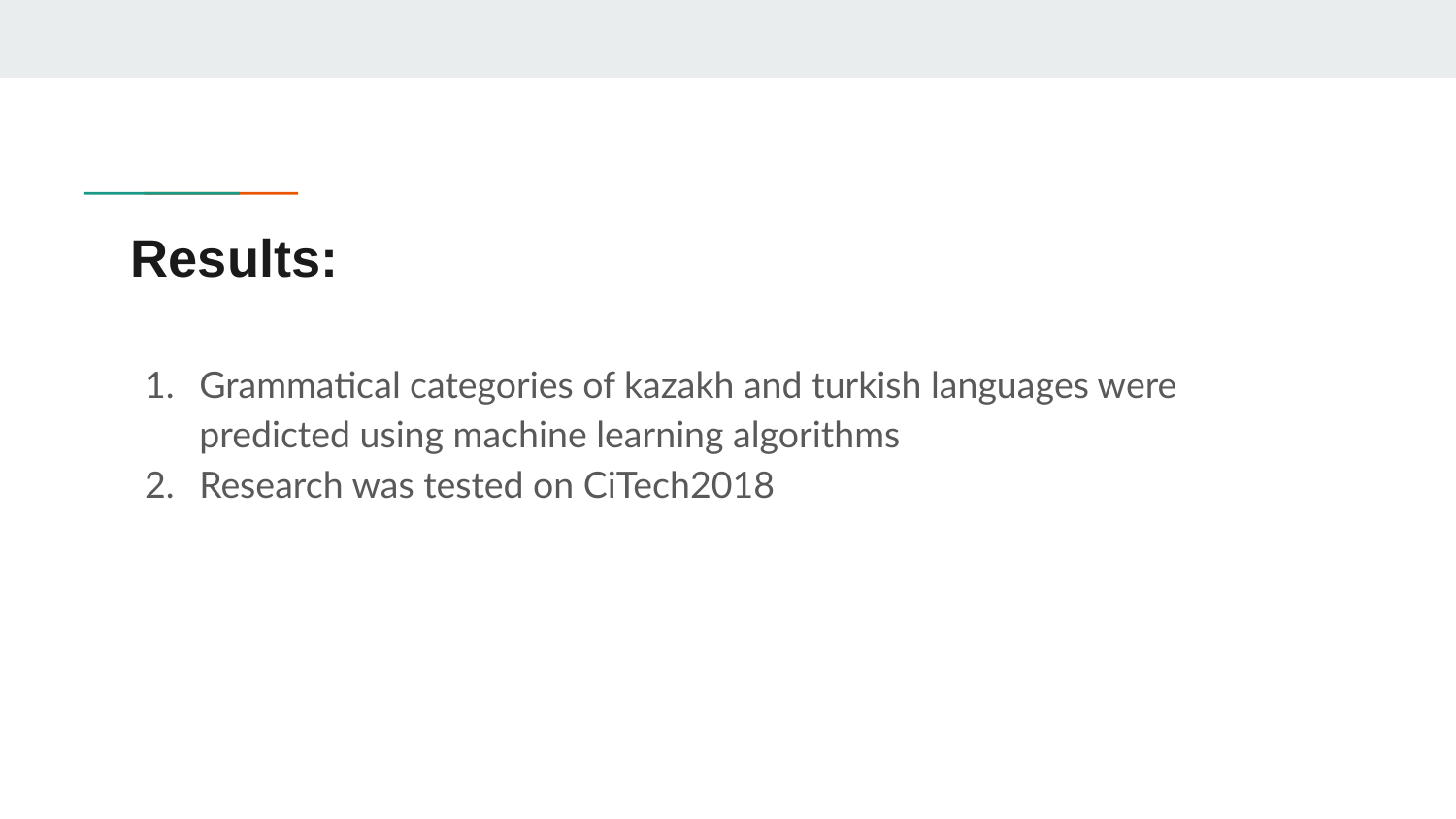

# Results:

Grammatical categories of kazakh and turkish languages were predicted using machine learning algorithms
Research was tested on CiTech2018